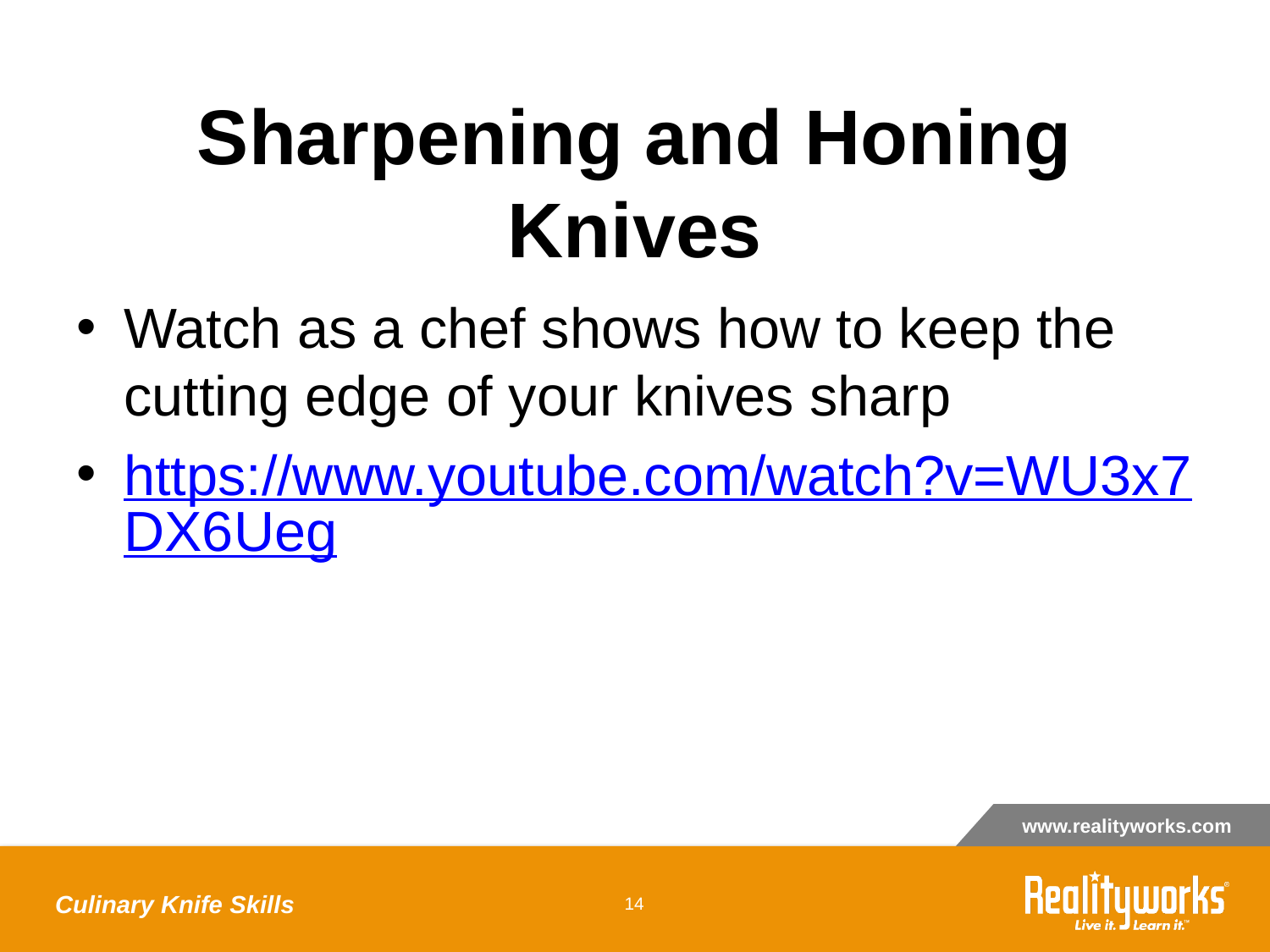

# Sharpening and Honing Knives
Watch as a chef shows how to keep the cutting edge of your knives sharp
https://www.youtube.com/watch?v=WU3x7DX6Ueg
Culinary Knife Skills
14